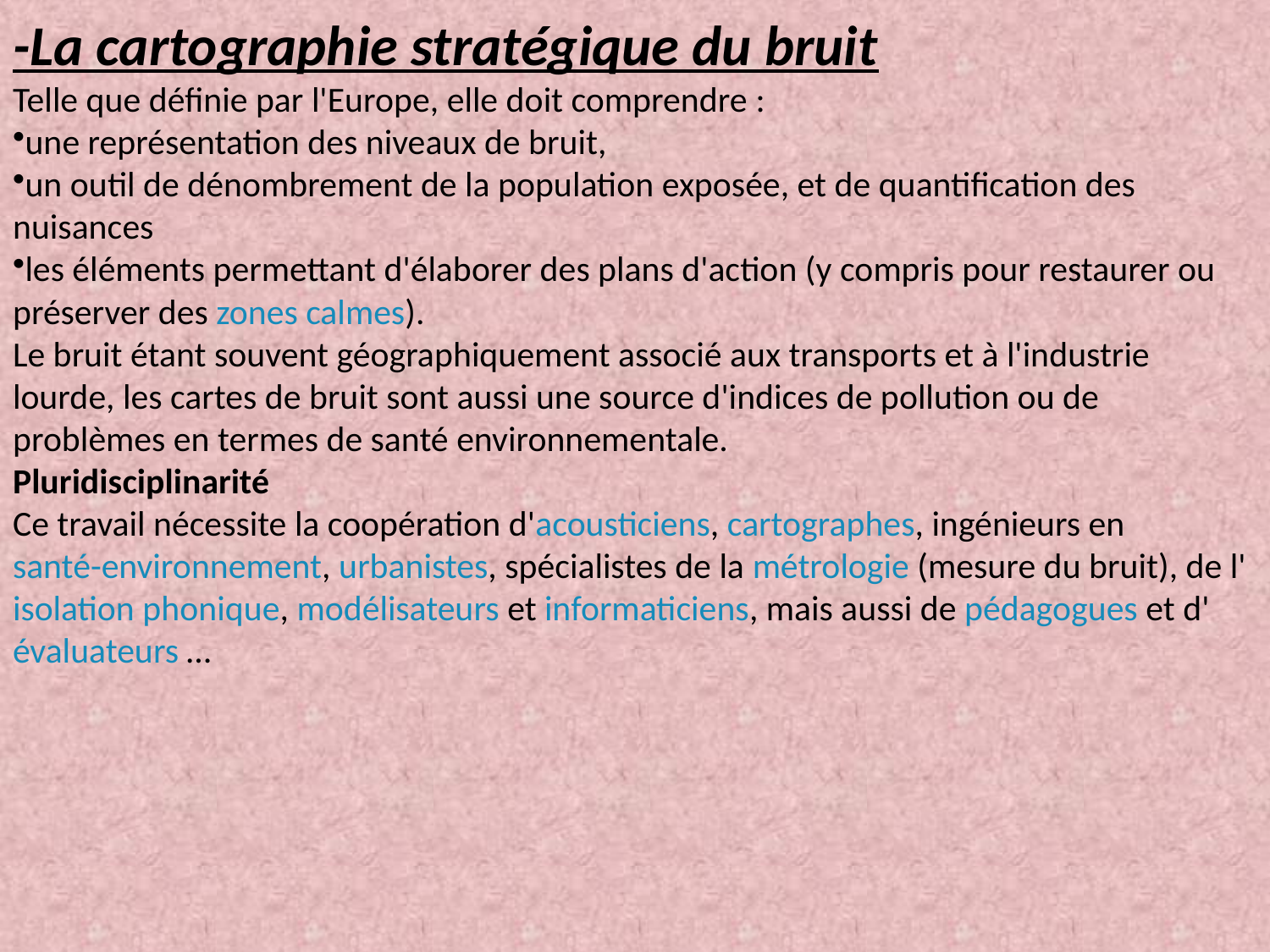

-La cartographie stratégique du bruit
Telle que définie par l'Europe, elle doit comprendre :
une représentation des niveaux de bruit,
un outil de dénombrement de la population exposée, et de quantification des nuisances
les éléments permettant d'élaborer des plans d'action (y compris pour restaurer ou préserver des zones calmes).
Le bruit étant souvent géographiquement associé aux transports et à l'industrie lourde, les cartes de bruit sont aussi une source d'indices de pollution ou de problèmes en termes de santé environnementale.
Pluridisciplinarité
Ce travail nécessite la coopération d'acousticiens, cartographes, ingénieurs en santé-environnement, urbanistes, spécialistes de la métrologie (mesure du bruit), de l'isolation phonique, modélisateurs et informaticiens, mais aussi de pédagogues et d'évaluateurs …